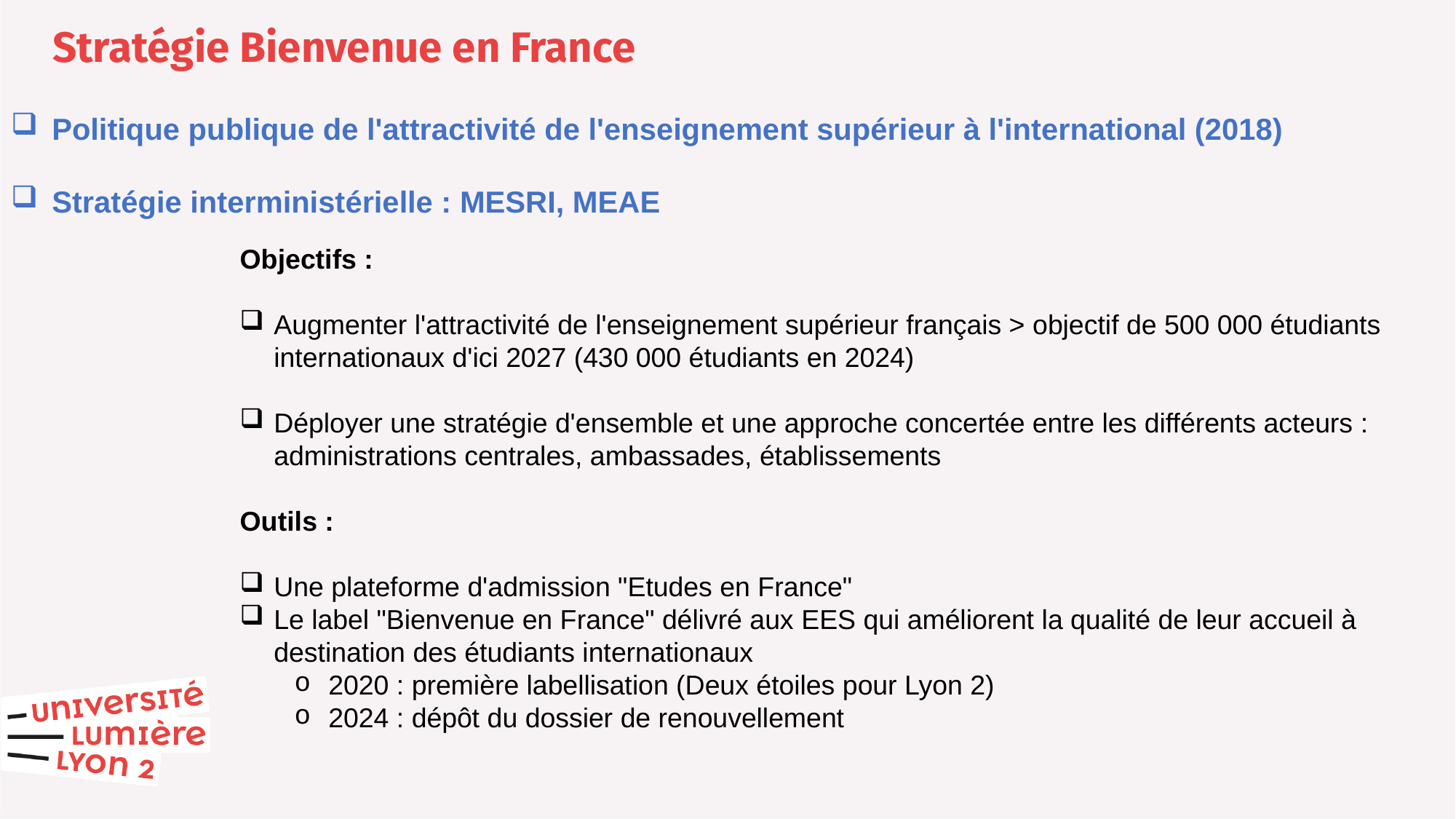

Stratégie Bienvenue en France
Politique publique de l'attractivité de l'enseignement supérieur à l'international (2018)

Stratégie interministérielle : MESRI, MEAE

Objectifs :

Augmenter l'attractivité de l'enseignement supérieur français > objectif de 500 000 étudiants internationaux d'ici 2027 (430 000 étudiants en 2024)

Déployer une stratégie d'ensemble et une approche concertée entre les différents acteurs : administrations centrales, ambassades, établissements

Outils :

Une plateforme d'admission "Etudes en France"
Le label "Bienvenue en France" délivré aux EES qui améliorent la qualité de leur accueil à destination des étudiants internationaux
2020 : première labellisation (Deux étoiles pour Lyon 2)
2024 : dépôt du dossier de renouvellement